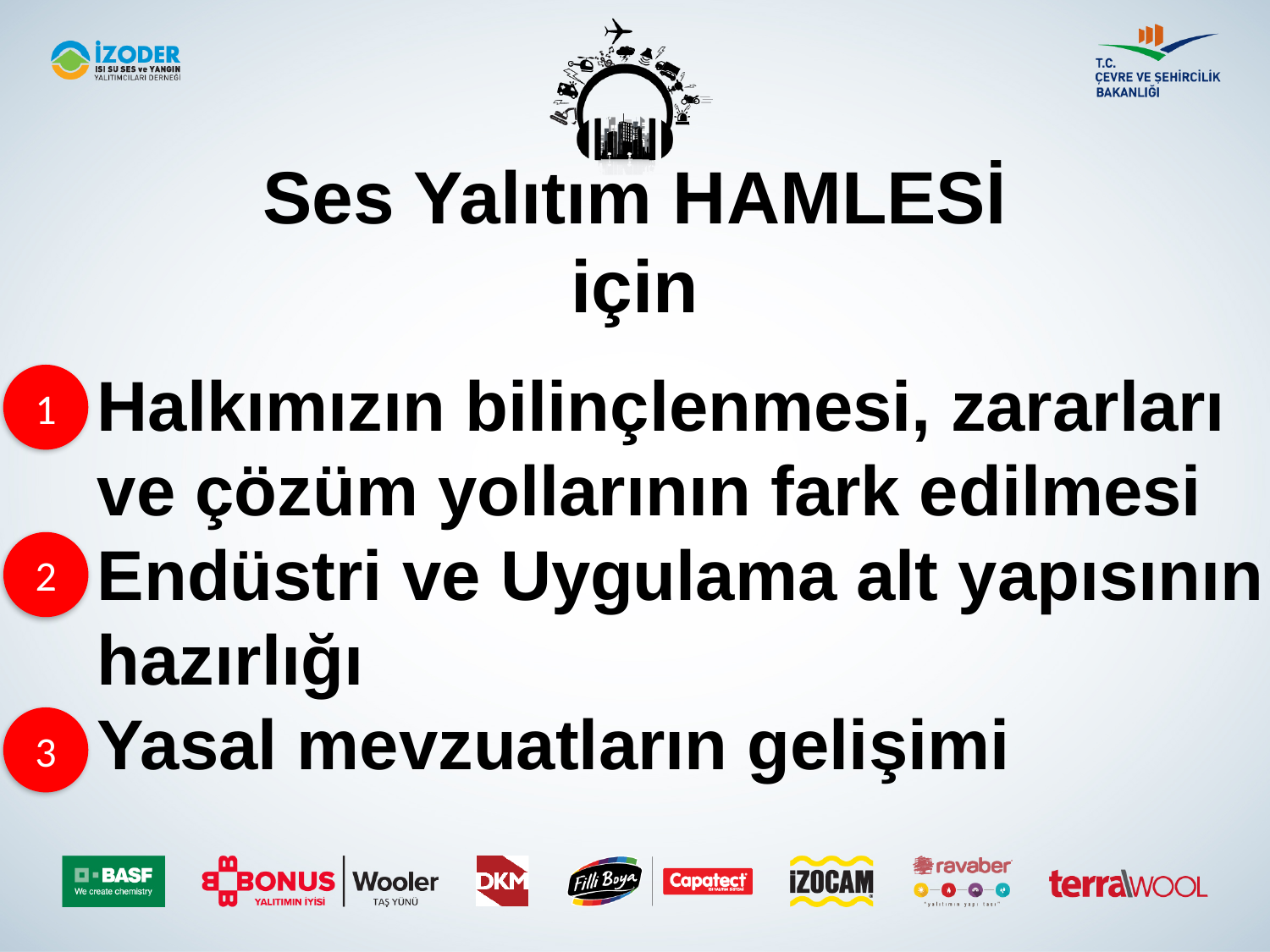

Ses Yalıtım HAMLESİ
için
Halkımızın bilinçlenmesi, zararları ve çözüm yollarının fark edilmesi
Endüstri ve Uygulama alt yapısının hazırlığı
Yasal mevzuatların gelişimi
1
2
3